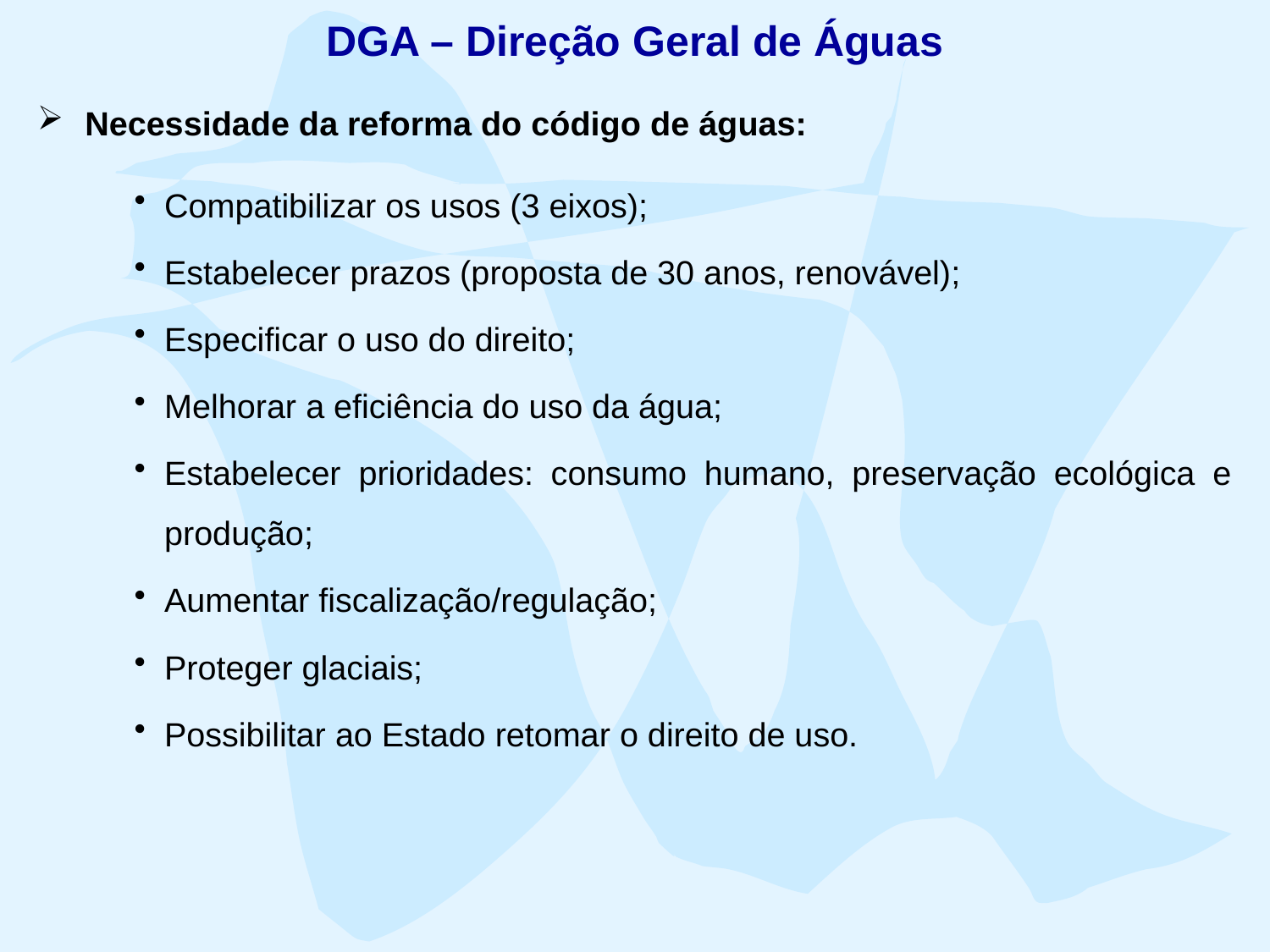

DGA – Direção Geral de Águas
Necessidade da reforma do código de águas:

Compatibilizar os usos (3 eixos);
Estabelecer prazos (proposta de 30 anos, renovável);
Especificar o uso do direito;
Melhorar a eficiência do uso da água;
Estabelecer prioridades: consumo humano, preservação ecológica e produção;
Aumentar fiscalização/regulação;
Proteger glaciais;
Possibilitar ao Estado retomar o direito de uso.